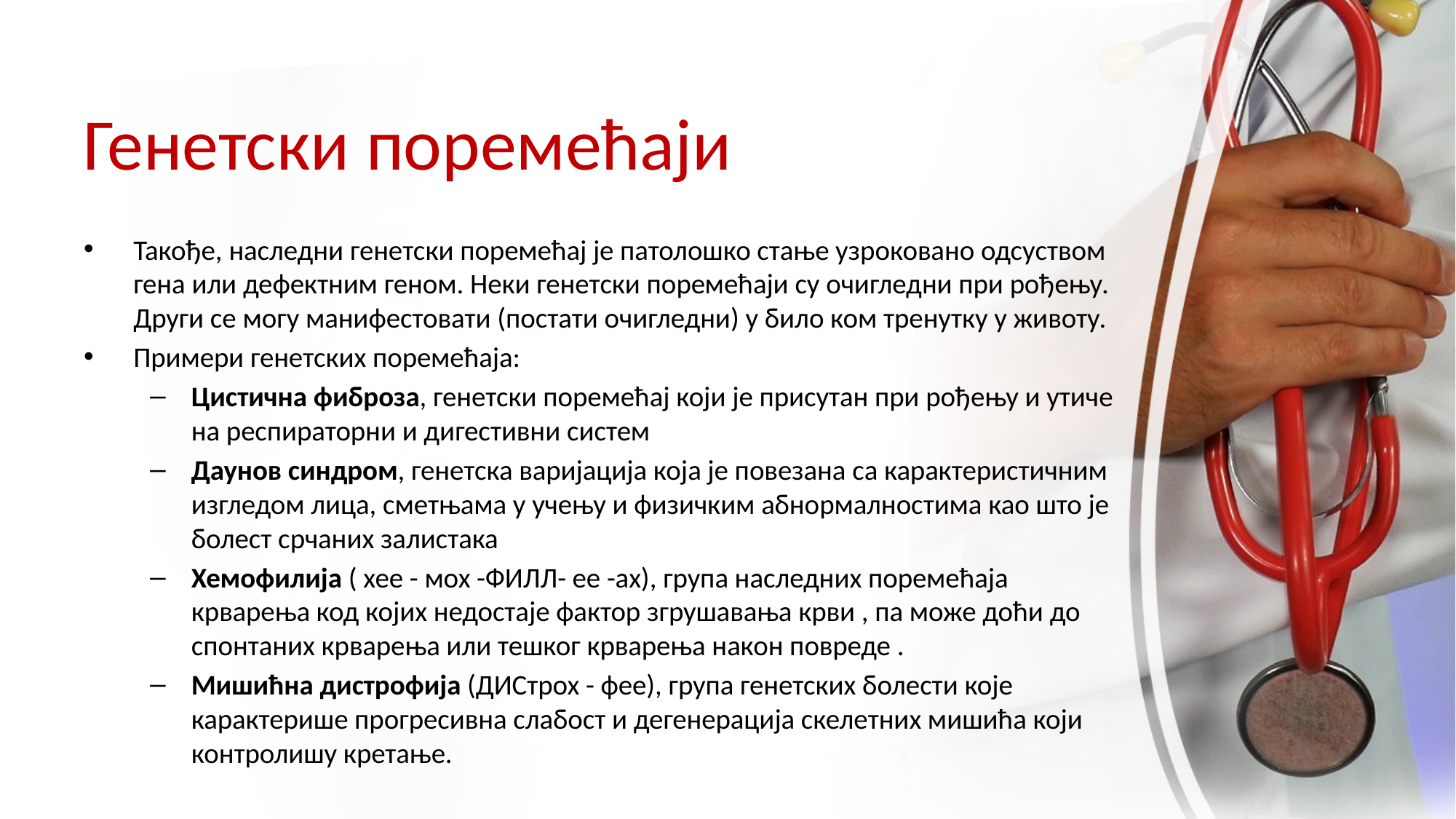

# Генетски поремећаји
Такође, наследни генетски поремећај је патолошко стање узроковано одсуством гена или дефектним геном. Неки генетски поремећаји су очигледни при рођењу. Други се могу манифестовати (постати очигледни) у било ком тренутку у животу.
Примери генетских поремећаја:
Цистична фиброза, генетски поремећај који је присутан при рођењу и утиче на респираторни и дигестивни систем
Даунов синдром, генетска варијација која је повезана са карактеристичним изгледом лица, сметњама у учењу и физичким абнормалностима као што је болест срчаних залистака
Хемофилија ( хее - мох -ФИЛЛ- ее -ах), група наследних поремећаја крварења код којих недостаје фактор згрушавања крви , па може доћи до спонтаних крварења или тешког крварења након повреде .
Мишићна дистрофија (ДИСтрох - фее), група генетских болести које карактерише прогресивна слабост и дегенерација скелетних мишића који контролишу кретање.